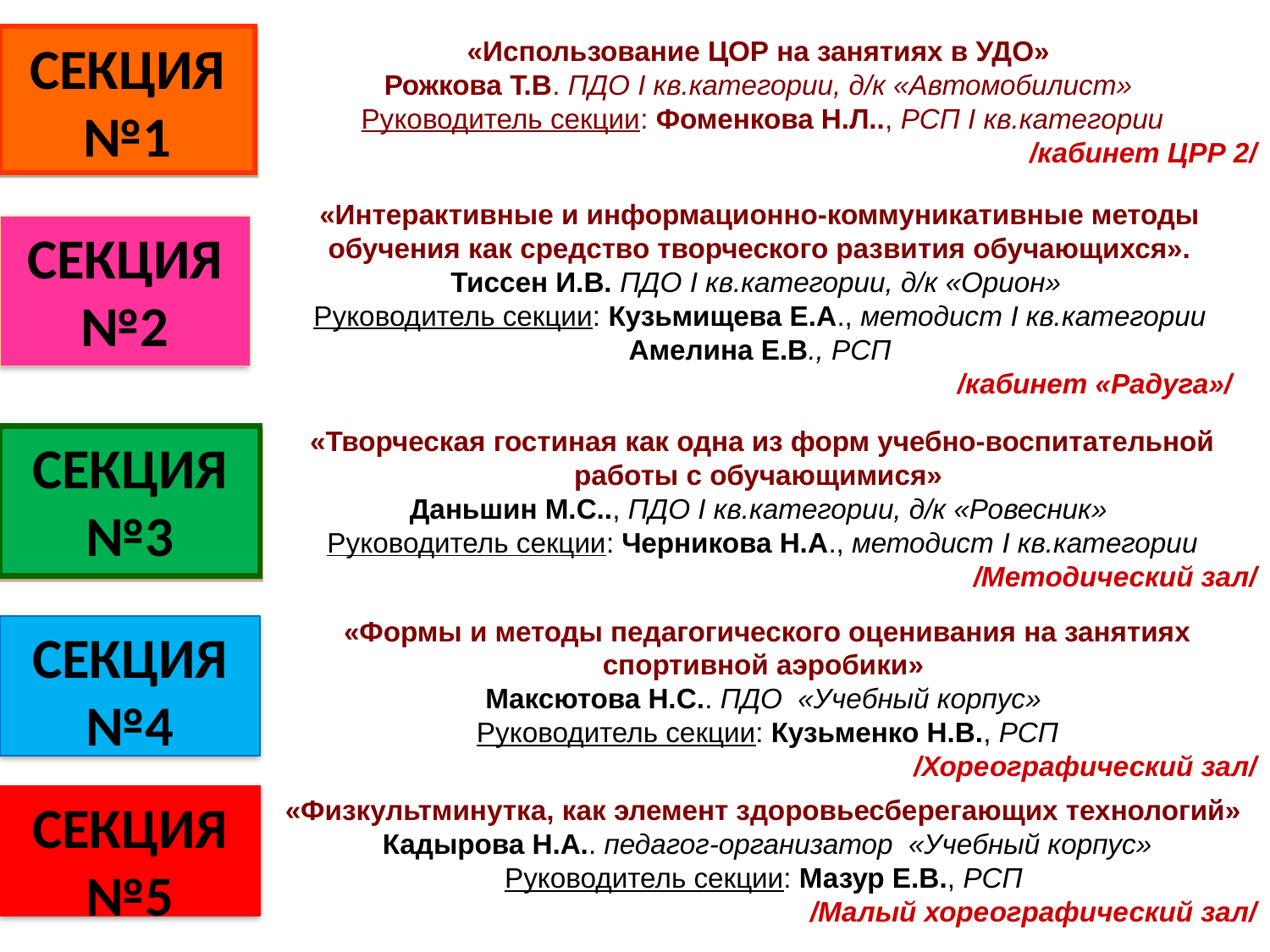

СЕКЦИЯ №1
«Использование ЦОР на занятиях в УДО»
Рожкова Т.В. ПДО I кв.категории, д/к «Автомобилист»
Руководитель секции: Фоменкова Н.Л.., РСП I кв.категории
                                /кабинет ЦРР 2/
«Интерактивные и информационно-коммуникативные методы обучения как средство творческого развития обучающихся».
Тиссен И.В. ПДО I кв.категории, д/к «Орион»
Руководитель секции: Кузьмищева Е.А., методист I кв.категории
Амелина Е.В., РСП
                             /кабинет «Радуга»/
СЕКЦИЯ №2
«Творческая гостиная как одна из форм учебно-воспитательной работы с обучающимися»
Даньшин М.С.., ПДО I кв.категории, д/к «Ровесник»
Руководитель секции: Черникова Н.А., методист I кв.категории
                                        /Методический зал/
СЕКЦИЯ №3
«Формы и методы педагогического оценивания на занятиях спортивной аэробики»
Максютова Н.С.. ПДО  «Учебный корпус»
Руководитель секции: Кузьменко Н.В., РСП
                                                             /Хореографический зал/
СЕКЦИЯ №4
«Физкультминутка, как элемент здоровьесберегающих технологий»
Кадырова Н.А.. педагог-организатор  «Учебный корпус»
Руководитель секции: Мазур Е.В., РСП
                                                             /Малый хореографический зал/
СЕКЦИЯ №5